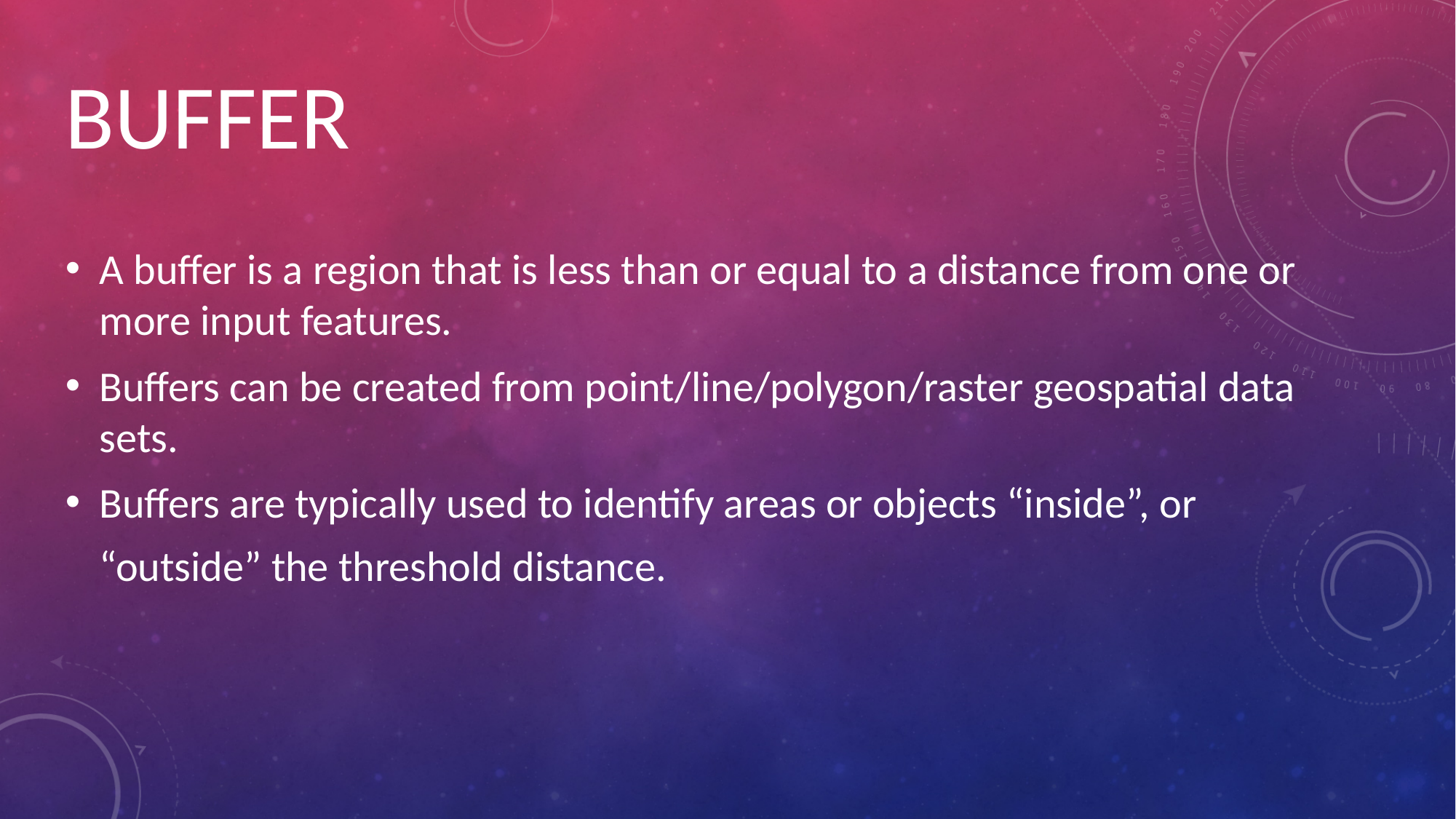

# buffer
A buffer is a region that is less than or equal to a distance from one or more input features.
Buffers can be created from point/line/polygon/raster geospatial data sets.
Buffers are typically used to identify areas or objects “inside”, or “outside” the threshold distance.